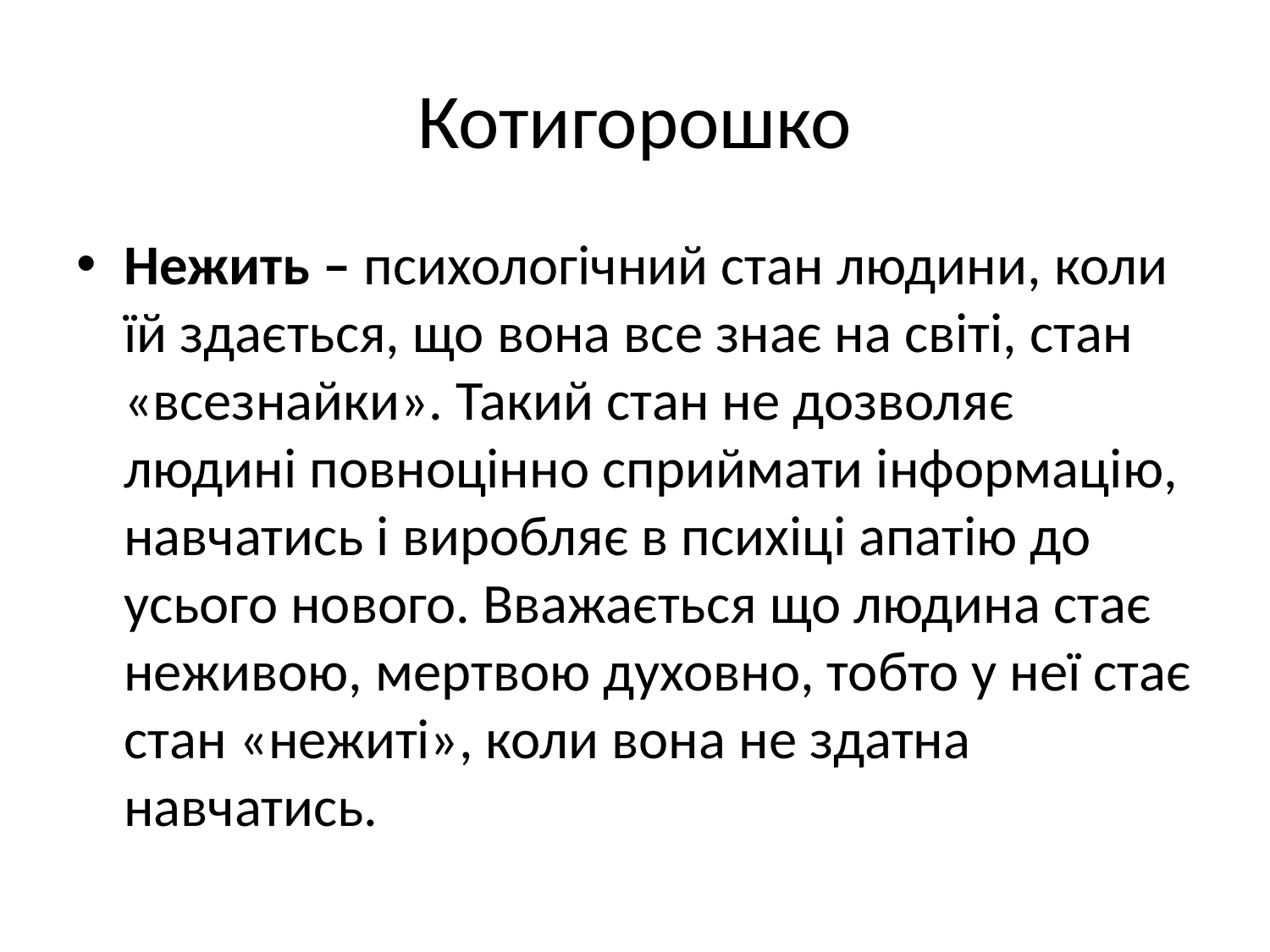

# Котигорошко
Нежить – психологічний стан людини, коли їй здається, що вона все знає на світі, стан «всезнайки». Такий стан не дозволяє людині повноцінно сприймати інформацію, навчатись і виробляє в психіці апатію до усього нового. Вважається що людина стає неживою, мертвою духовно, тобто у неї стає стан «нежиті», коли вона не здатна навчатись.